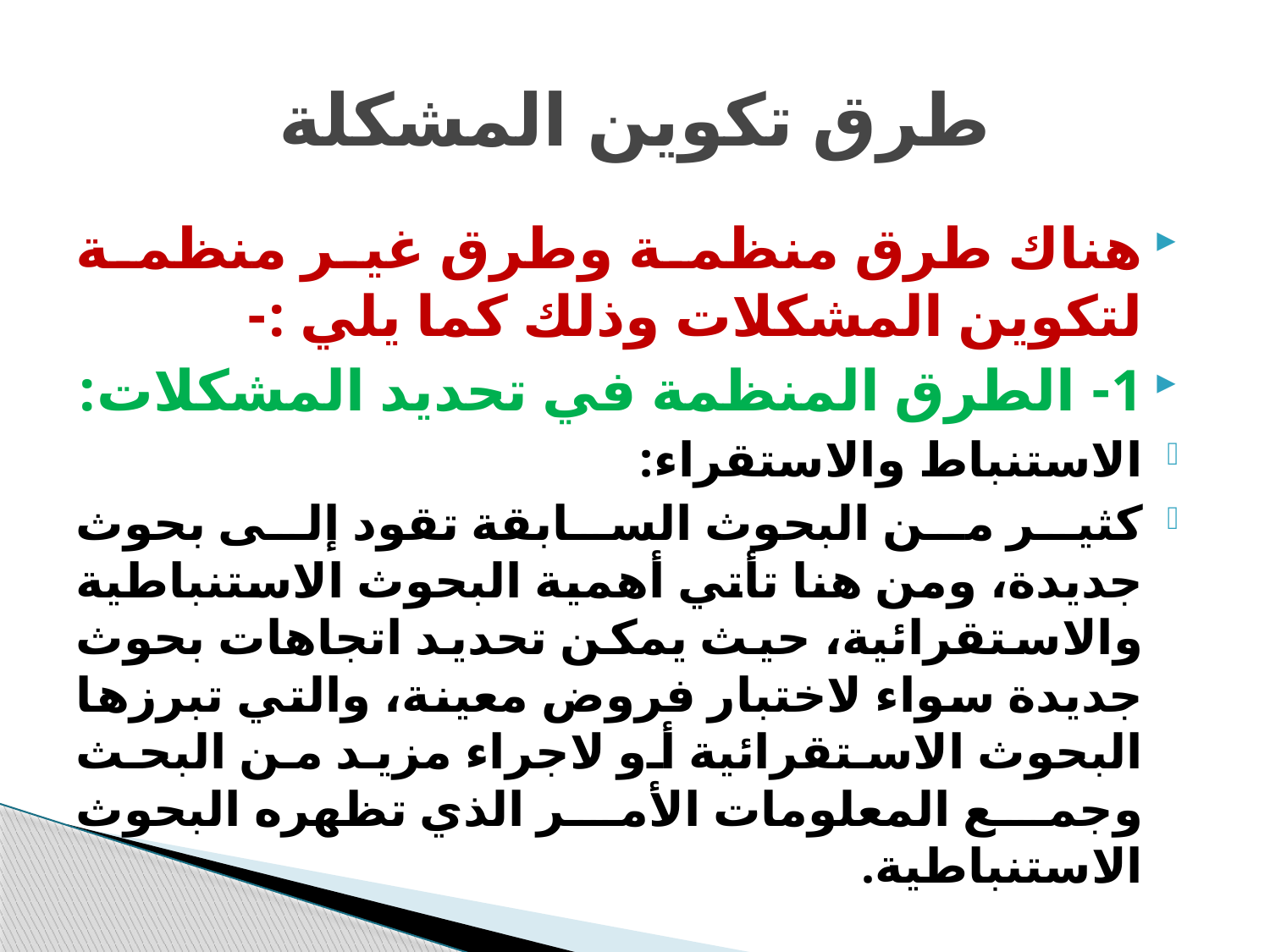

# طرق تكوين المشكلة
هناك طرق منظمة وطرق غير منظمة لتكوين المشكلات وذلك كما يلي :-
1- الطرق المنظمة في تحديد المشكلات:
الاستنباط والاستقراء:
كثير من البحوث السابقة تقود إلى بحوث جديدة، ومن هنا تأتي أهمية البحوث الاستنباطية والاستقرائية، حيث يمكن تحديد اتجاهات بحوث جديدة سواء لاختبار فروض معينة، والتي تبرزها البحوث الاستقرائية أو لاجراء مزيد من البحث وجمع المعلومات الأمر الذي تظهره البحوث الاستنباطية.